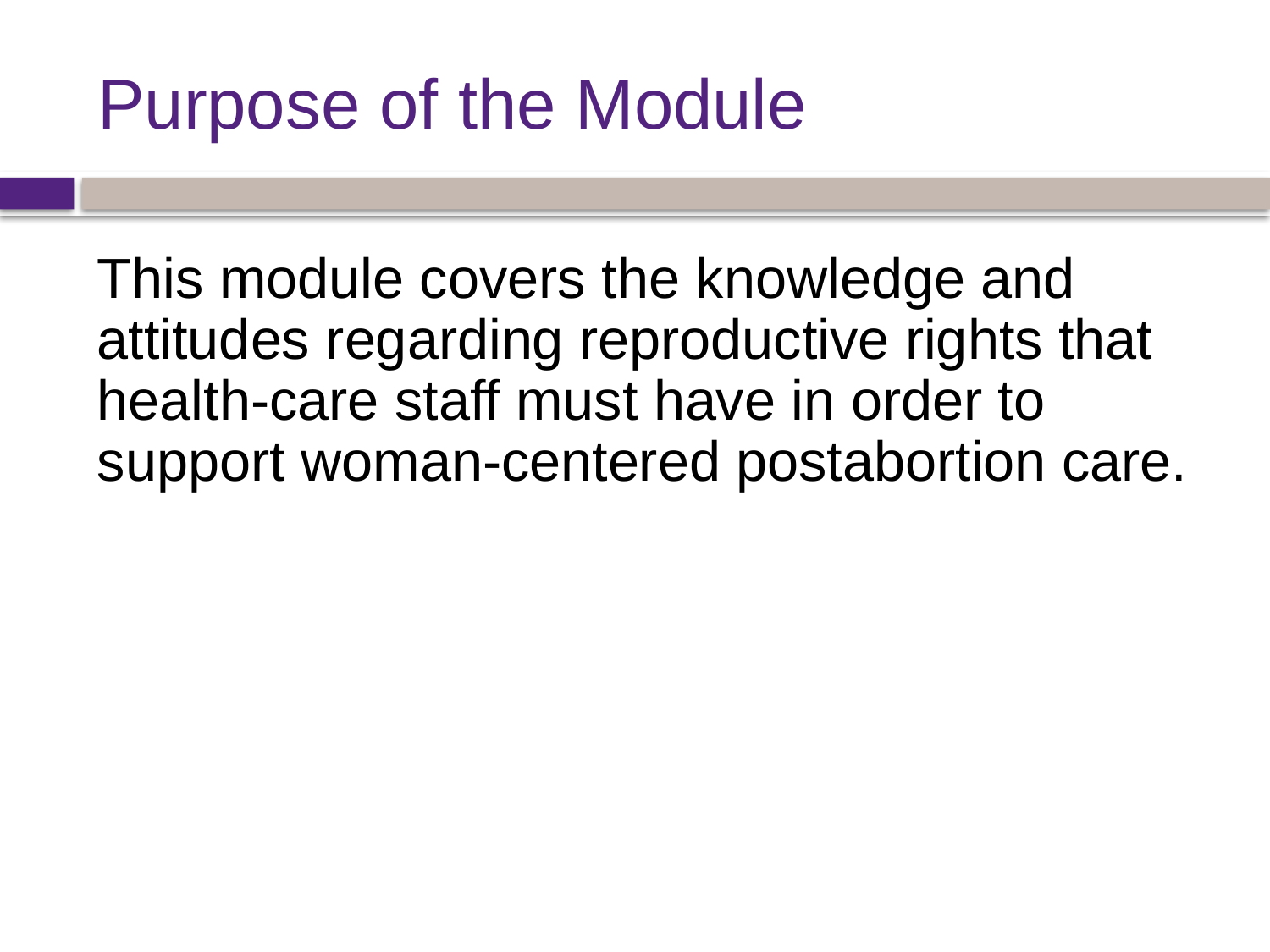

# Purpose of the Module
This module covers the knowledge and attitudes regarding reproductive rights that health-care staff must have in order to support woman-centered postabortion care.